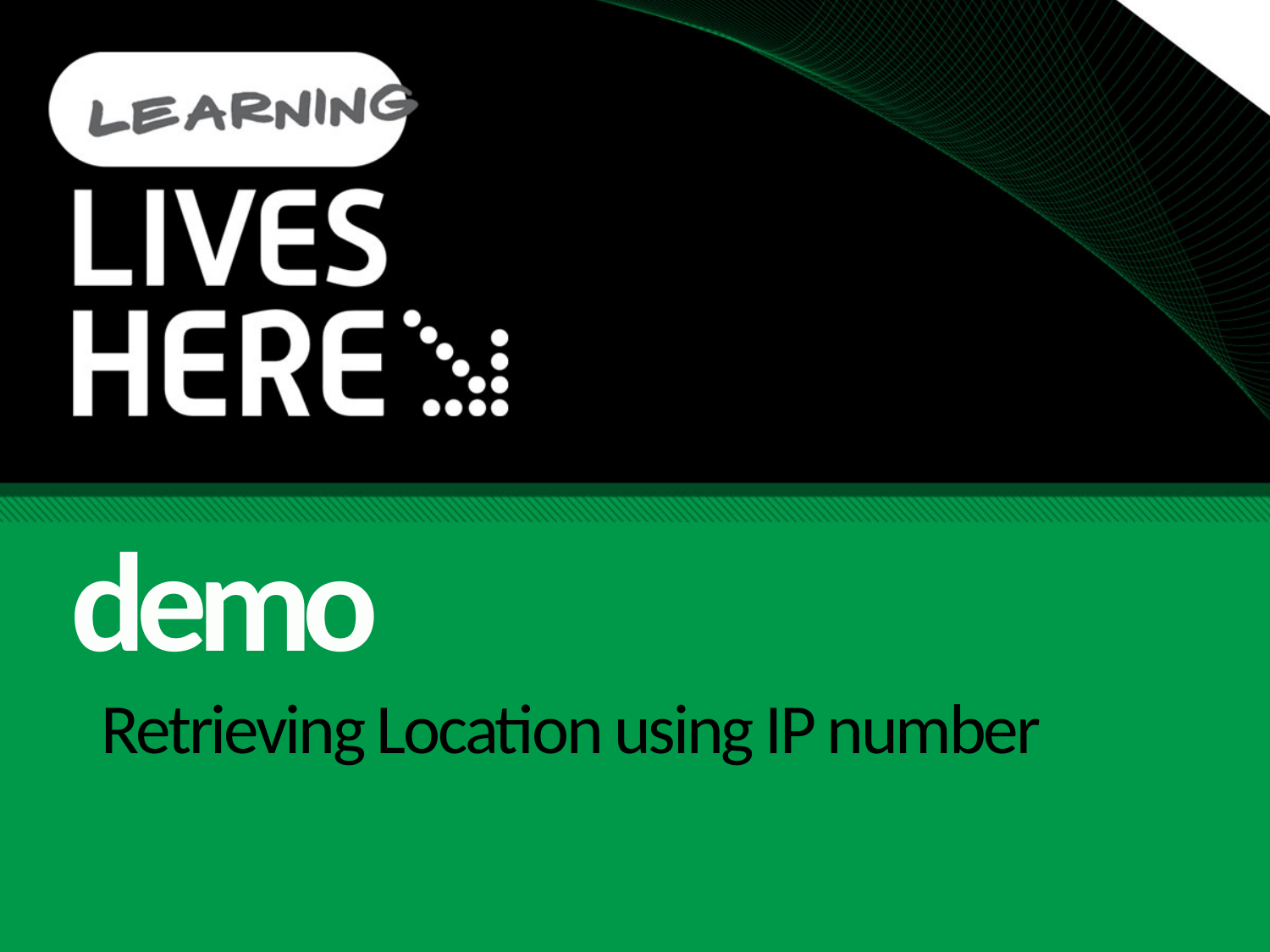

demo
# Retrieving Location using IP number